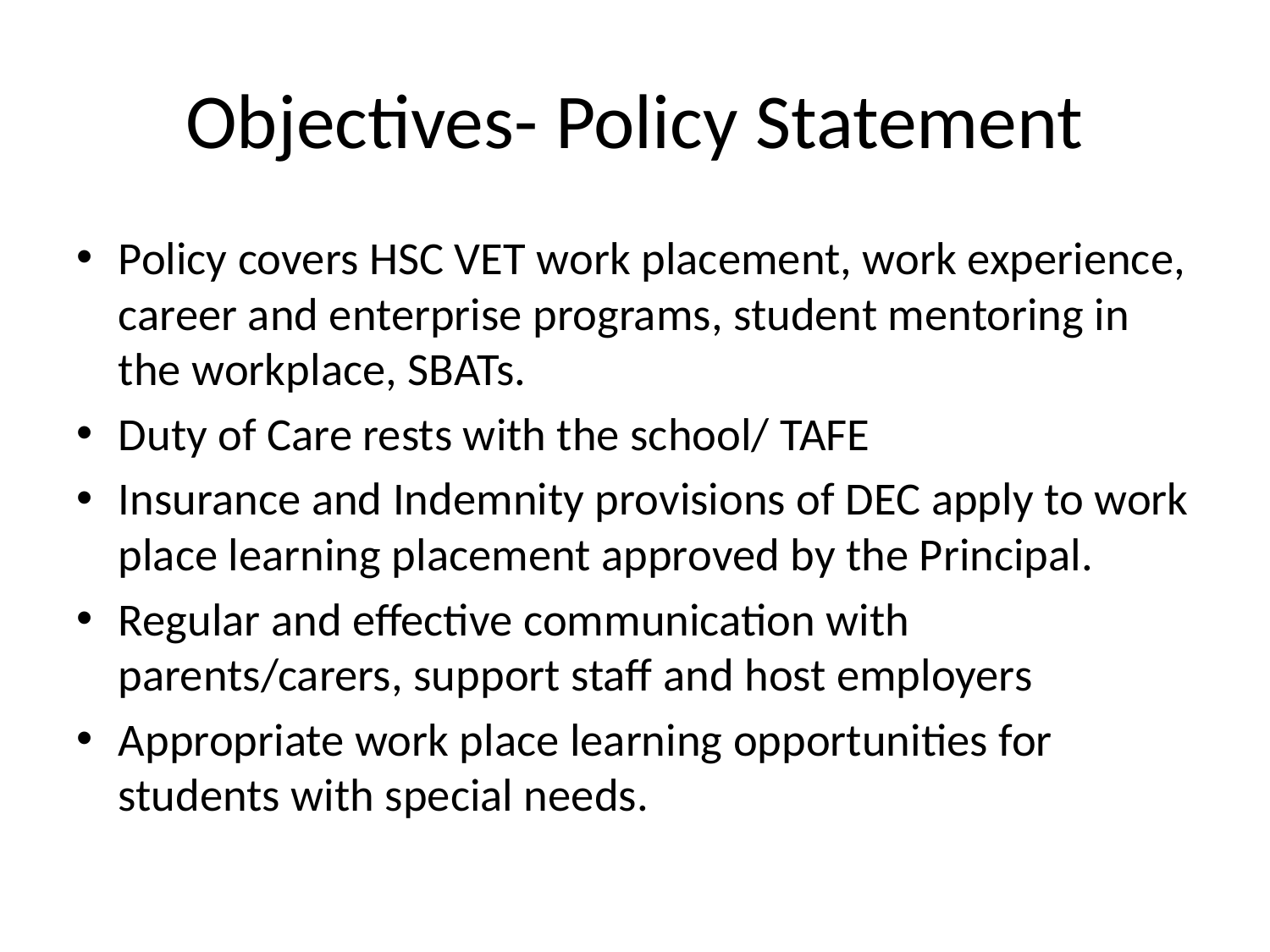

# Objectives- Policy Statement
Policy covers HSC VET work placement, work experience, career and enterprise programs, student mentoring in the workplace, SBATs.
Duty of Care rests with the school/ TAFE
Insurance and Indemnity provisions of DEC apply to work place learning placement approved by the Principal.
Regular and effective communication with parents/carers, support staff and host employers
Appropriate work place learning opportunities for students with special needs.